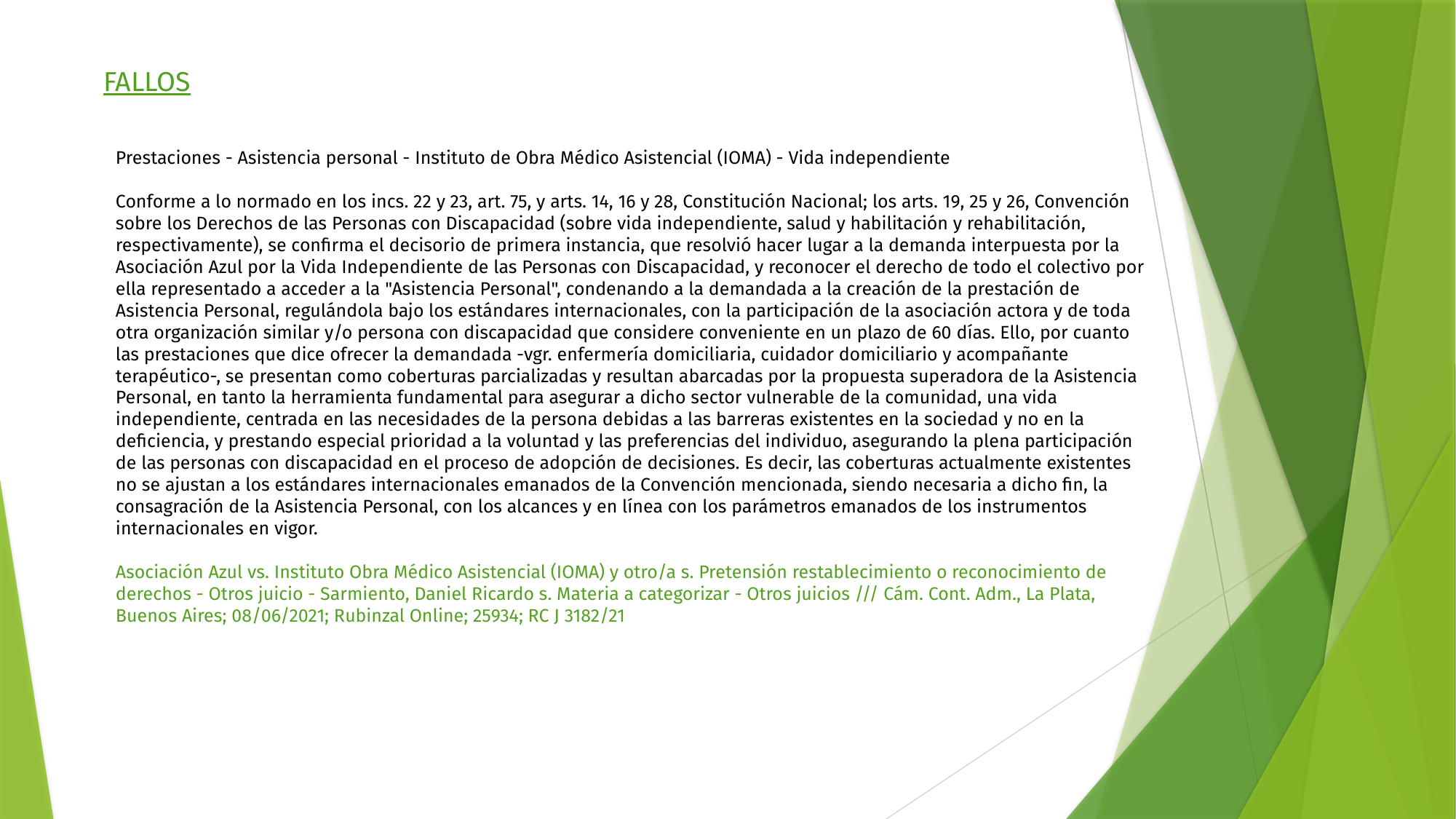

FALLOS
Prestaciones - Asistencia personal - Instituto de Obra Médico Asistencial (IOMA) - Vida independiente

Conforme a lo normado en los incs. 22 y 23, art. 75, y arts. 14, 16 y 28, Constitución Nacional; los arts. 19, 25 y 26, Convención sobre los Derechos de las Personas con Discapacidad (sobre vida independiente, salud y habilitación y rehabilitación, respectivamente), se confirma el decisorio de primera instancia, que resolvió hacer lugar a la demanda interpuesta por la Asociación Azul por la Vida Independiente de las Personas con Discapacidad, y reconocer el derecho de todo el colectivo por ella representado a acceder a la "Asistencia Personal", condenando a la demandada a la creación de la prestación de Asistencia Personal, regulándola bajo los estándares internacionales, con la participación de la asociación actora y de toda otra organización similar y/o persona con discapacidad que considere conveniente en un plazo de 60 días. Ello, por cuanto las prestaciones que dice ofrecer la demandada -vgr. enfermería domiciliaria, cuidador domiciliario y acompañante terapéutico-, se presentan como coberturas parcializadas y resultan abarcadas por la propuesta superadora de la Asistencia Personal, en tanto la herramienta fundamental para asegurar a dicho sector vulnerable de la comunidad, una vida independiente, centrada en las necesidades de la persona debidas a las barreras existentes en la sociedad y no en la deficiencia, y prestando especial prioridad a la voluntad y las preferencias del individuo, asegurando la plena participación de las personas con discapacidad en el proceso de adopción de decisiones. Es decir, las coberturas actualmente existentes no se ajustan a los estándares internacionales emanados de la Convención mencionada, siendo necesaria a dicho fin, la consagración de la Asistencia Personal, con los alcances y en línea con los parámetros emanados de los instrumentos internacionales en vigor.

Asociación Azul vs. Instituto Obra Médico Asistencial (IOMA) y otro/a s. Pretensión restablecimiento o reconocimiento de derechos - Otros juicio - Sarmiento, Daniel Ricardo s. Materia a categorizar - Otros juicios /// Cám. Cont. Adm., La Plata, Buenos Aires; 08/06/2021; Rubinzal Online; 25934; RC J 3182/21